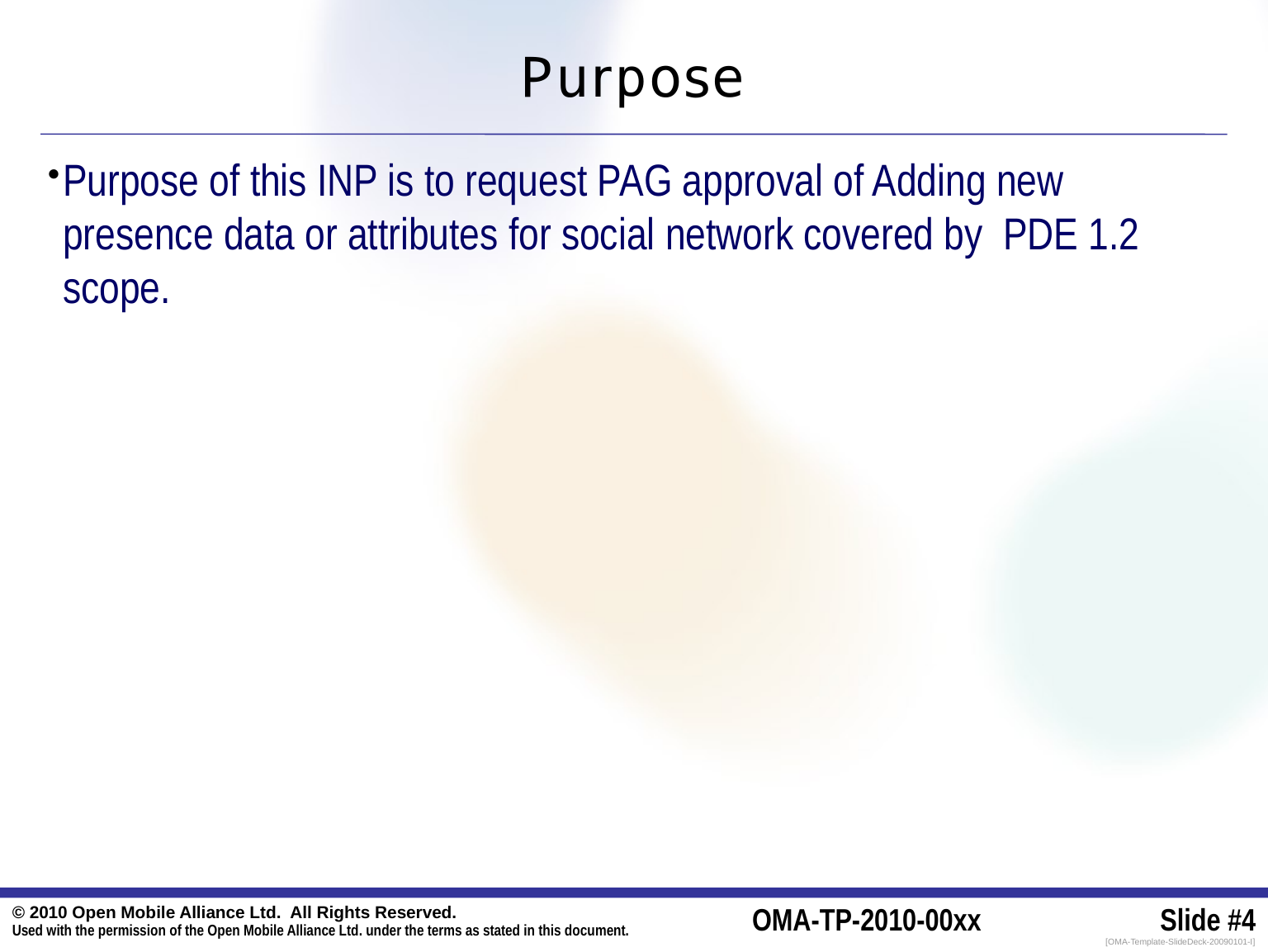

# Purpose
Purpose of this INP is to request PAG approval of Adding new presence data or attributes for social network covered by  PDE 1.2 scope.